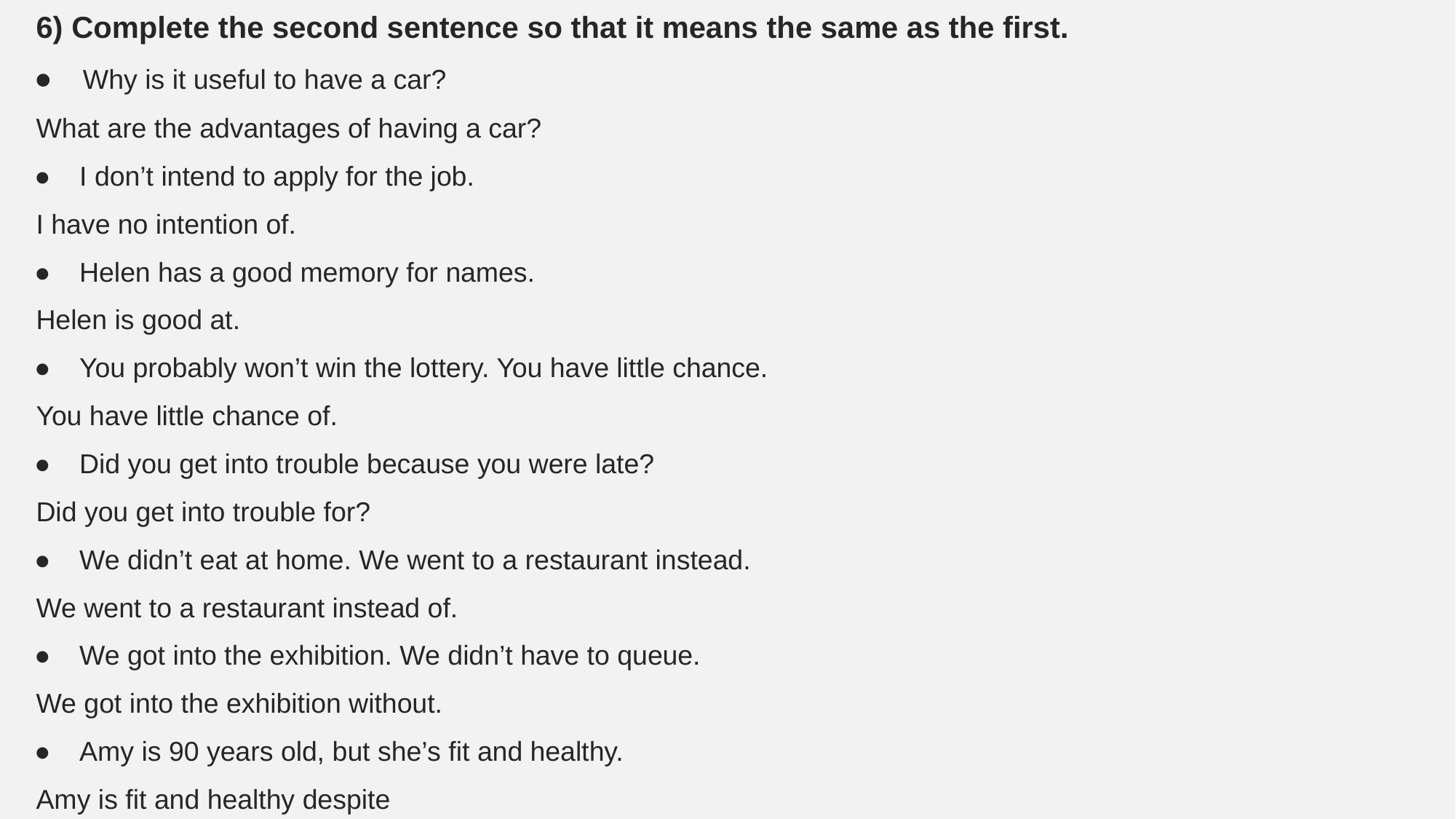

#
6) Complete the second sentence so that it means the same as the first.
⦁    Why is it useful to have a car?
What are the advantages of having a car?
⦁    I don’t intend to apply for the job.
I have no intention of.
⦁    Helen has a good memory for names.
Helen is good at.
⦁    You probably won’t win the lottery. You have little chance.
You have little chance of.
⦁    Did you get into trouble because you were late?
Did you get into trouble for?
⦁    We didn’t eat at home. We went to a restaurant instead.
We went to a restaurant instead of.
⦁    We got into the exhibition. We didn’t have to queue.
We got into the exhibition without.
⦁    Amy is 90 years old, but she’s fit and healthy.
Amy is fit and healthy despite